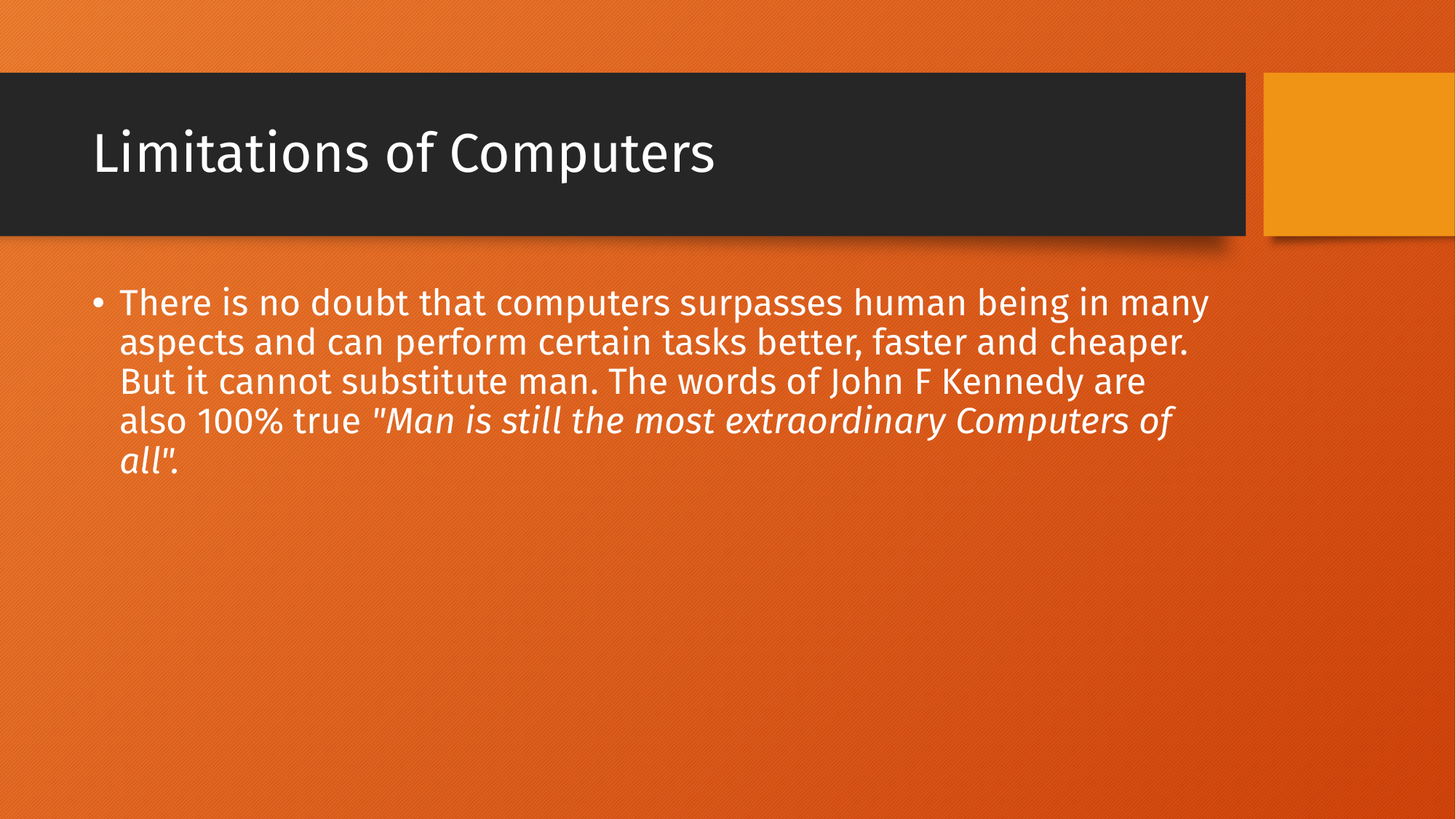

# Limitations of Computers
There is no doubt that computers surpasses human being in many aspects and can perform certain tasks better, faster and cheaper. But it cannot substitute man. The words of John F Kennedy are also 100% true "Man is still the most extraordinary Computers of all".